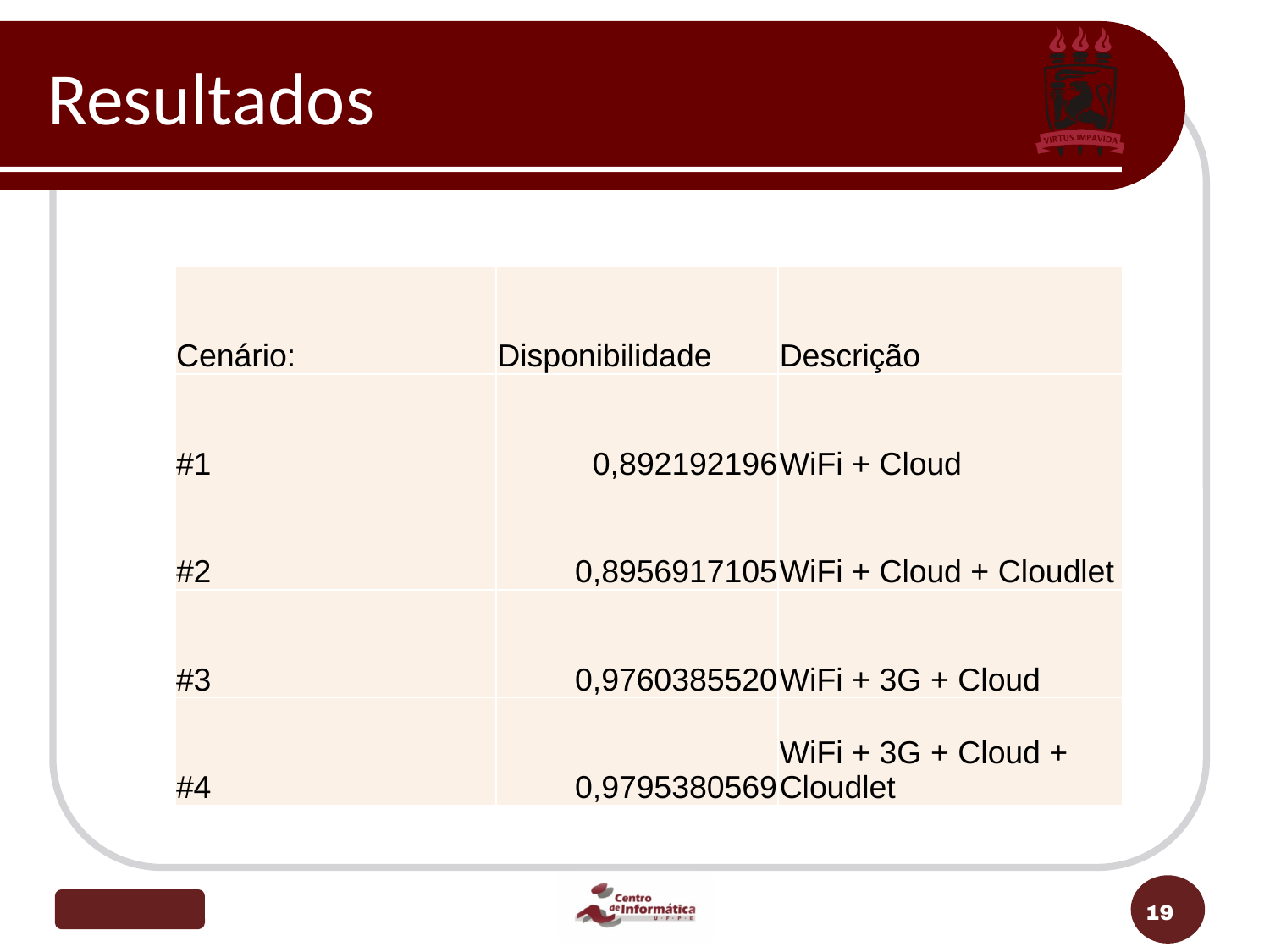

# Resultados
| Cenário: | Disponibilidade | Descrição |
| --- | --- | --- |
| #1 | 0,892192196 | WiFi + Cloud |
| #2 | 0,8956917105 | WiFi + Cloud + Cloudlet |
| #3 | 0,9760385520 | WiFi + 3G + Cloud |
| #4 | 0,9795380569 | WiFi + 3G + Cloud + Cloudlet |
19